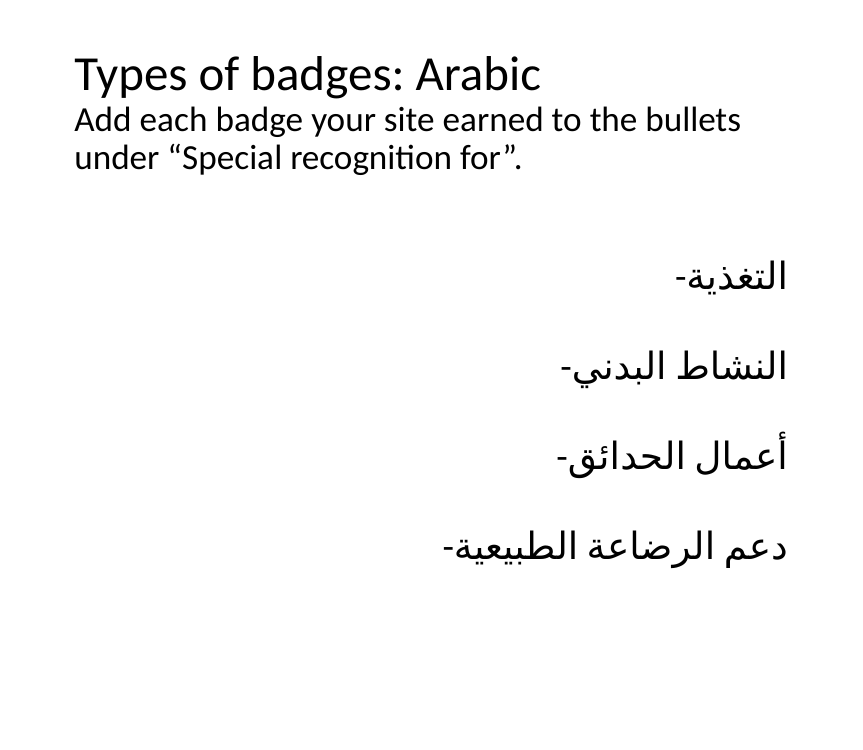

# Types of badges: Arabic Add each badge your site earned to the bullets under “Special recognition for”.
التغذية-
النشاط البدني-
أعمال الحدائق-
دعم الرضاعة الطبيعية-